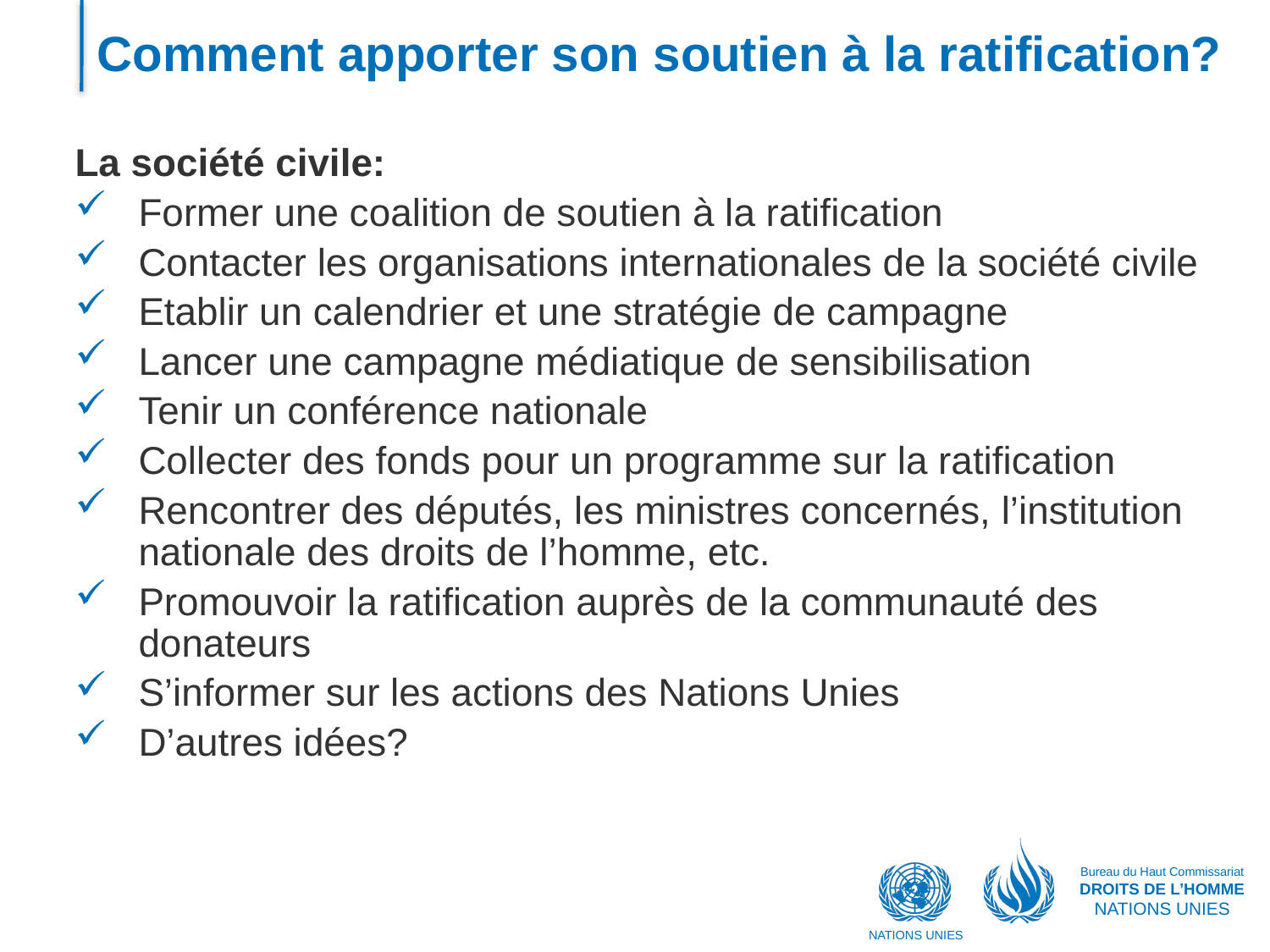

# Comment apporter son soutien à la ratification?
La société civile:
Former une coalition de soutien à la ratification
Contacter les organisations internationales de la société civile
Etablir un calendrier et une stratégie de campagne
Lancer une campagne médiatique de sensibilisation
Tenir un conférence nationale
Collecter des fonds pour un programme sur la ratification
Rencontrer des députés, les ministres concernés, l’institution nationale des droits de l’homme, etc.
Promouvoir la ratification auprès de la communauté des donateurs
S’informer sur les actions des Nations Unies
D’autres idées?

Bureau du Haut Commissariat
DROITS DE L’HOMME
NATIONS UNIES
NATIONS UNIES